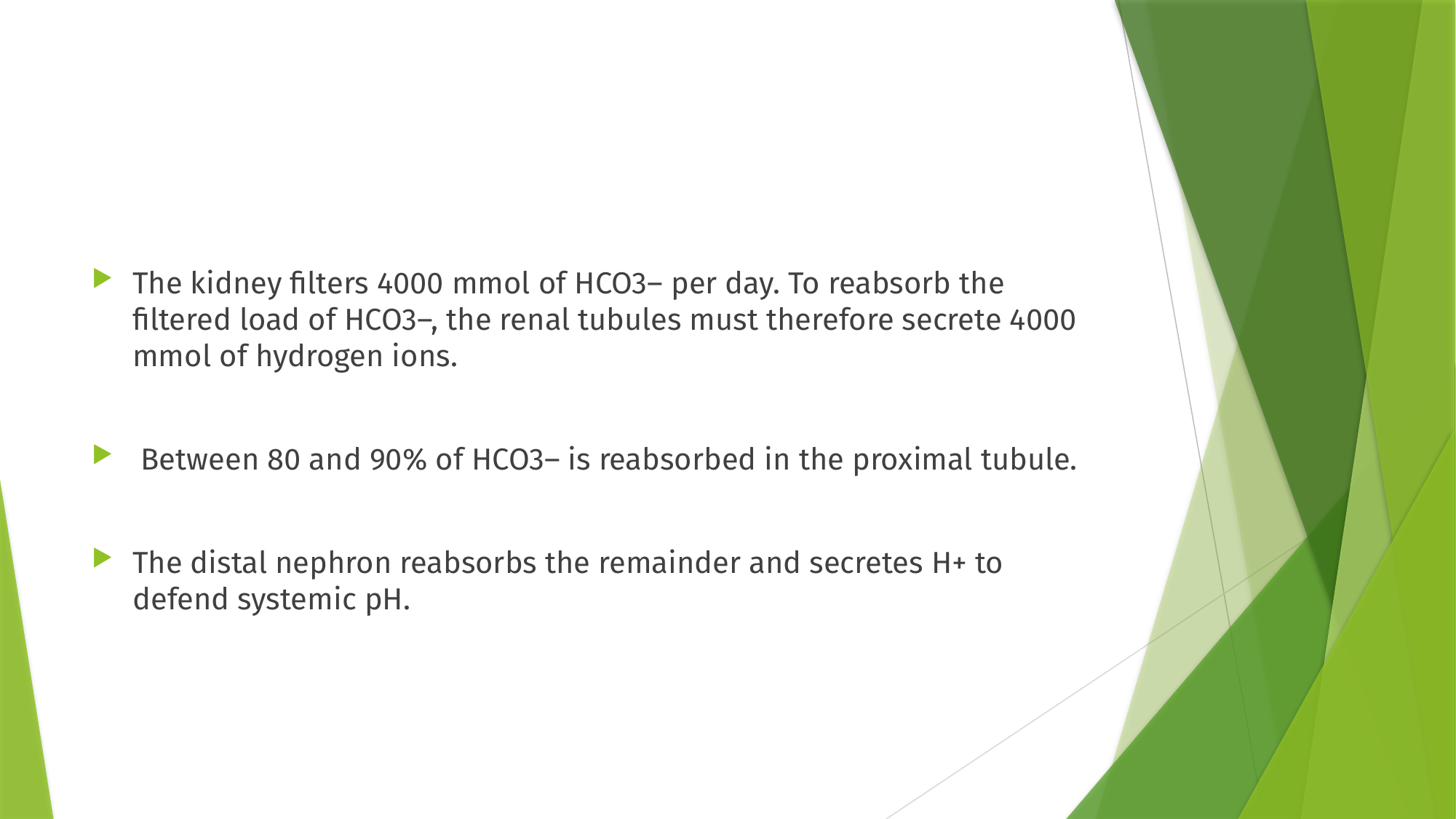

#
The kidney filters 4000 mmol of HCO3– per day. To reabsorb the filtered load of HCO3–, the renal tubules must therefore secrete 4000 mmol of hydrogen ions.

 Between 80 and 90% of HCO3– is reabsorbed in the proximal tubule.

The distal nephron reabsorbs the remainder and secretes H+ to defend systemic pH.